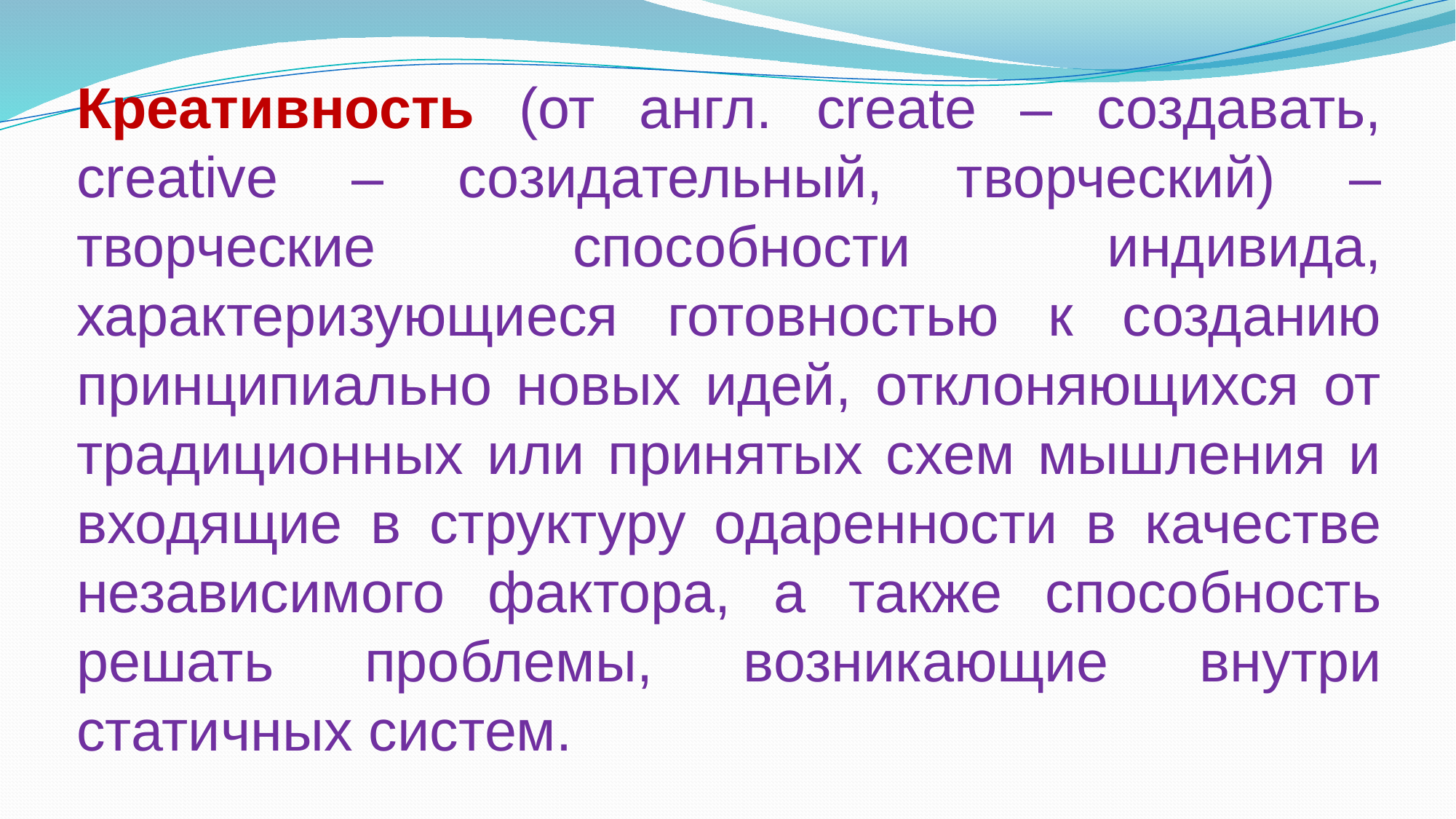

Креативность (от англ. create – создавать, creative – созидательный, творческий) – творческие способности индивида, характеризующиеся готовностью к созданию принципиально новых идей, отклоняющихся от традиционных или принятых схем мышления и входящие в структуру одаренности в качестве независимого фактора, а также способность решать проблемы, возникающие внутри статичных систем.